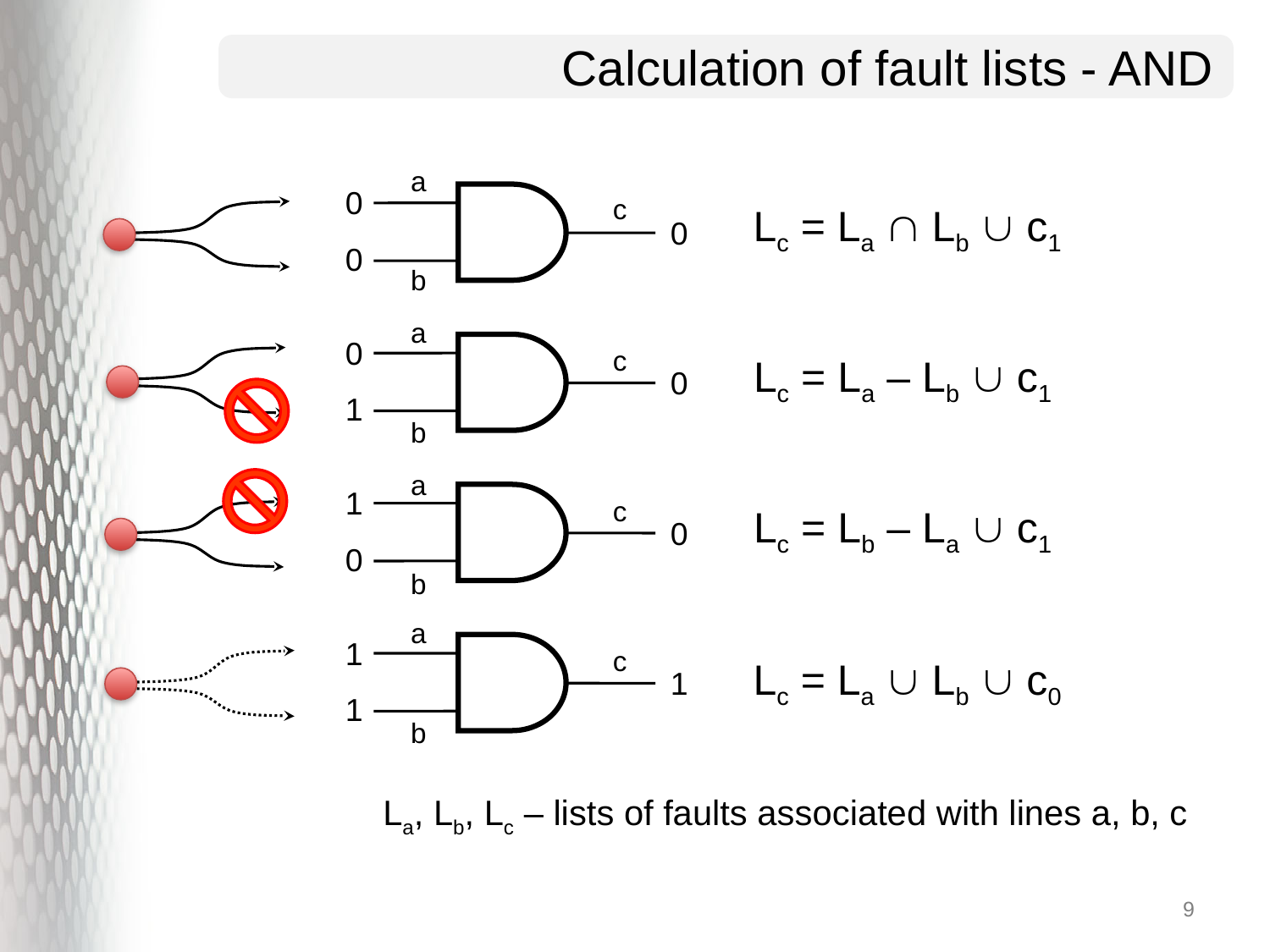

# Calculation of fault lists - AND
a
0
c

0
Lc = La ∩ Lb ∪ c1

0

b
a
0
c

0
Lc = La – Lb ∪ c1

1

b
a
1

c

0
Lc = Lb – La ∪ c1
0

b
a
1
c

1
Lc = La ∪ Lb ∪ c0

1

b
La, Lb, Lc – lists of faults associated with lines a, b, c